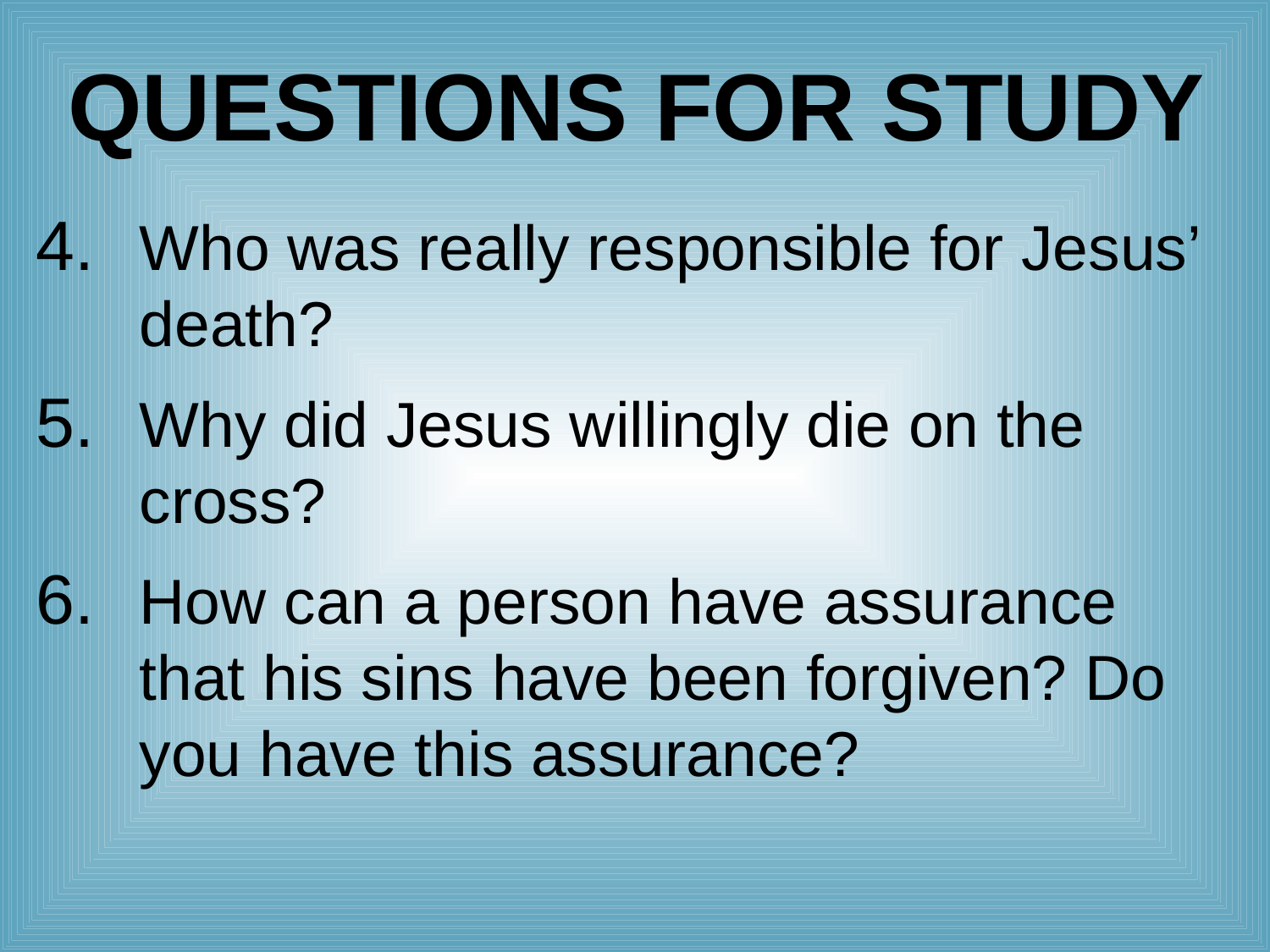

# Questions for Study
Who was really responsible for Jesus’ death?
Why did Jesus willingly die on the cross?
How can a person have assurance that his sins have been forgiven? Do you have this assurance?